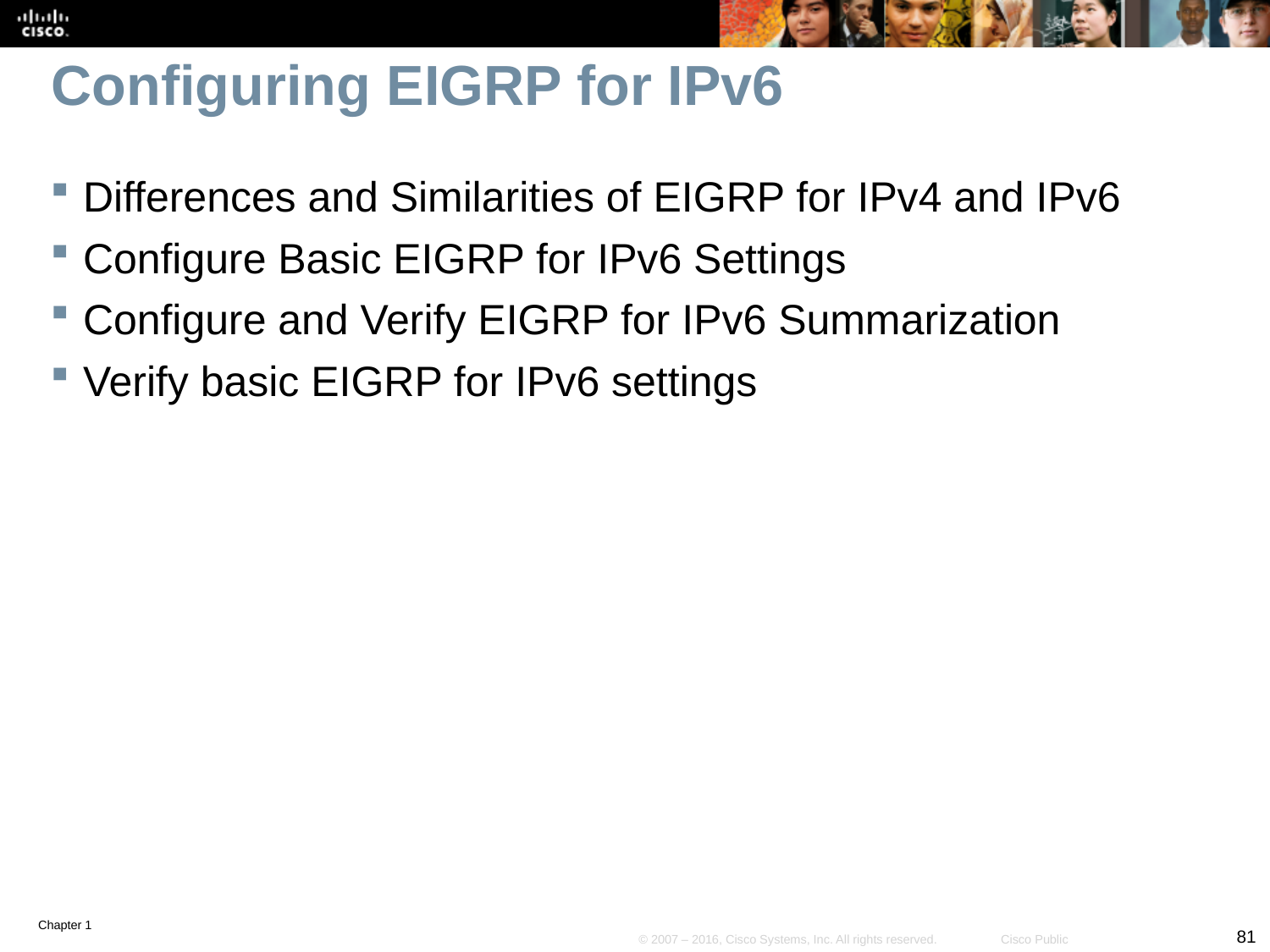

# Configuring EIGRP for IPv6
Differences and Similarities of EIGRP for IPv4 and IPv6
Configure Basic EIGRP for IPv6 Settings
Configure and Verify EIGRP for IPv6 Summarization
Verify basic EIGRP for IPv6 settings